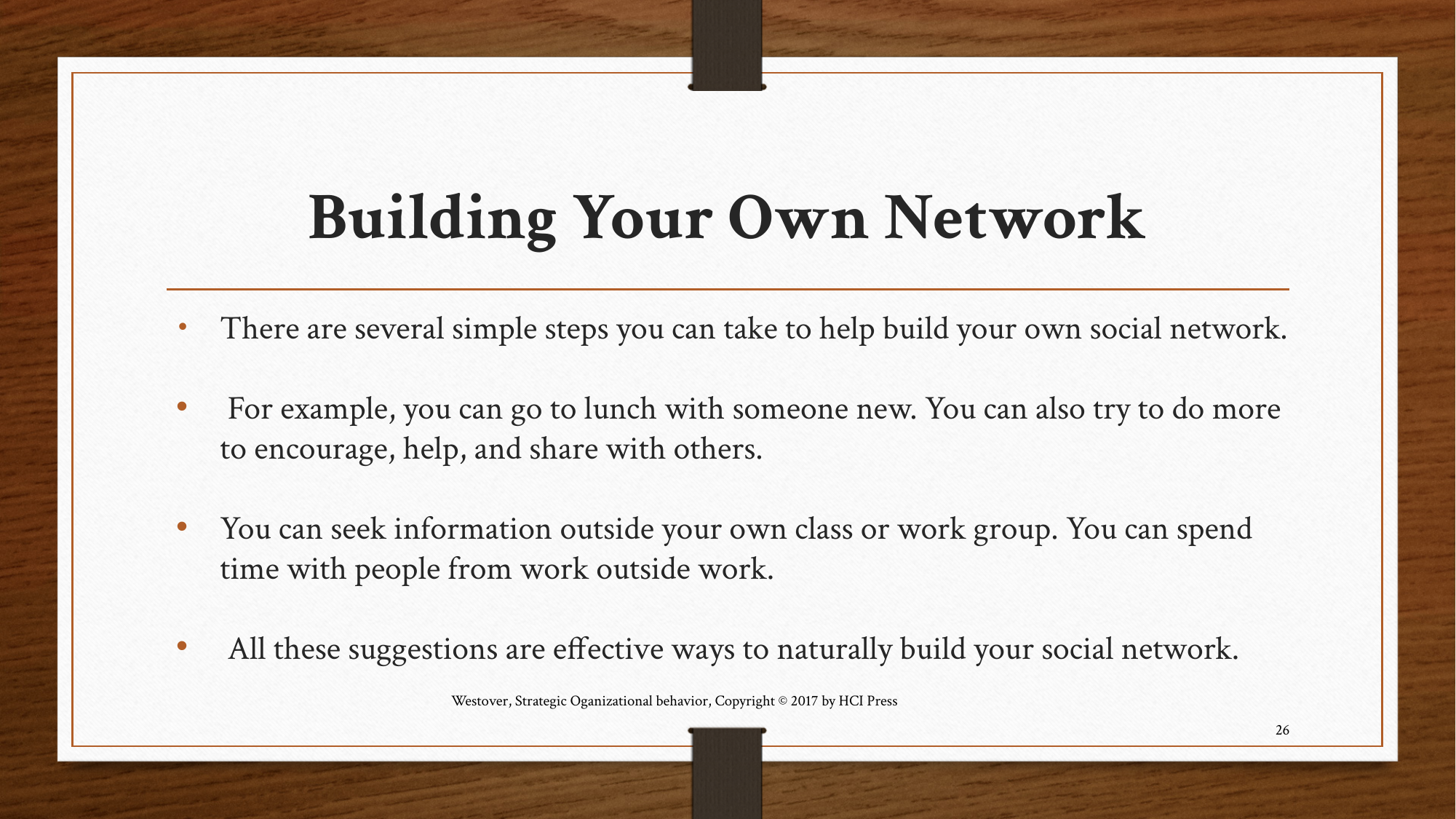

# Building Your Own Network
There are several simple steps you can take to help build your own social network.

 For example, you can go to lunch with someone new. You can also try to do more to encourage, help, and share with others.

You can seek information outside your own class or work group. You can spend time with people from work outside work.

 All these suggestions are effective ways to naturally build your social network.
Westover, Strategic Oganizational behavior, Copyright © 2017 by HCI Press

26